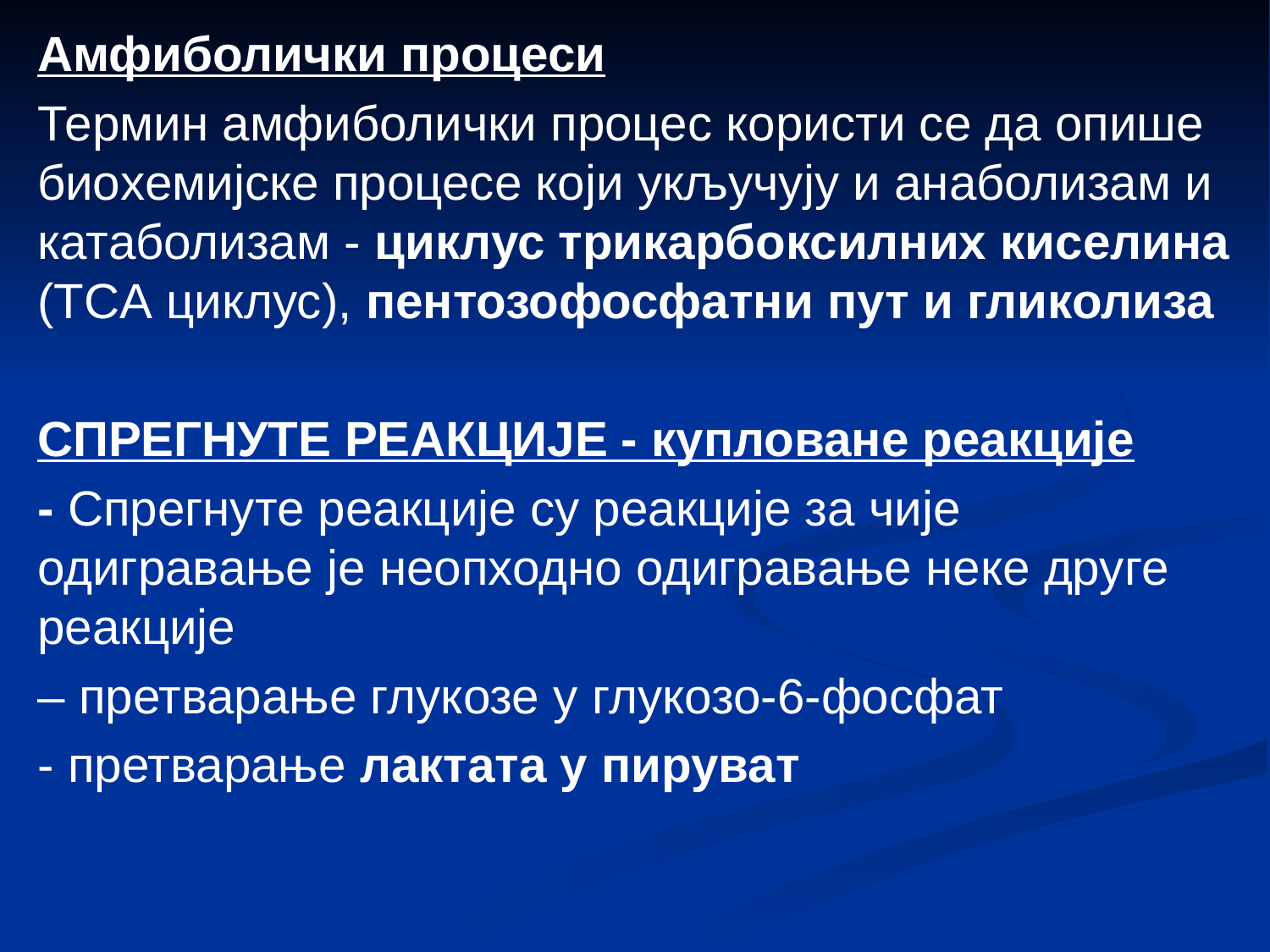

Амфиболички процеси
Термин амфиболички процес користи се да опише биохемијске процесе који укључују и анаболизам и катаболизам - циклус трикарбоксилних киселина (TCA циклус), пентозофосфатни пут и гликолиза

СПРЕГНУТЕ РЕАКЦИЈЕ - купловане реакције
- Спрегнуте реакције су реакције за чије одигравање је неопходно одигравање неке друге реакције
– претварање глукозе у глукозо-6-фосфат
- претварање лактата у пируват